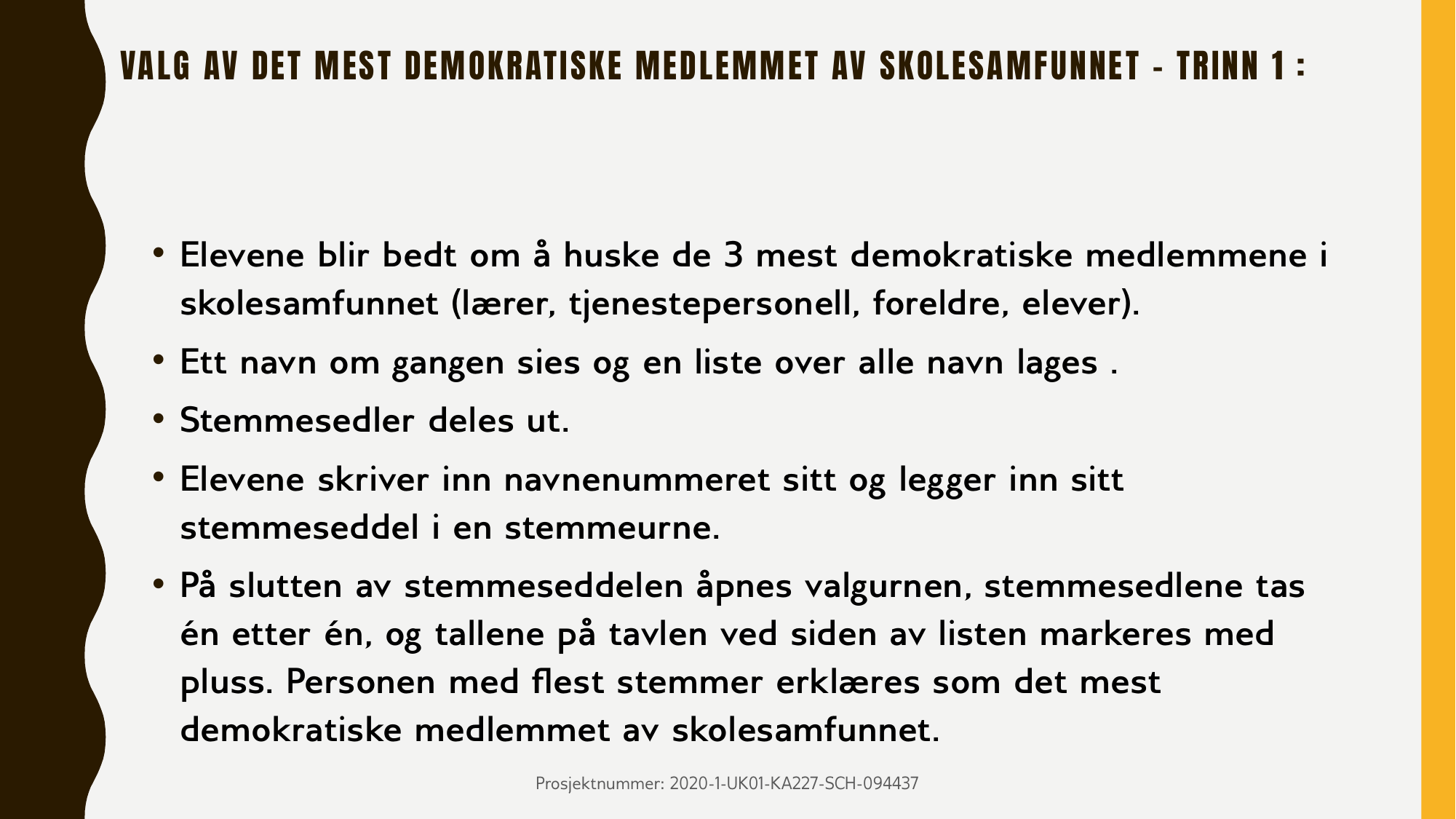

# Valg av det mest demokratiske medlemmet av skolesamfunnet - Trinn 1 :
Elevene blir bedt om å huske de 3 mest demokratiske medlemmene i skolesamfunnet (lærer, tjenestepersonell, foreldre, elever).
Ett navn om gangen sies og en liste over alle navn lages .
Stemmesedler deles ut.
Elevene skriver inn navnenummeret sitt og legger inn sitt stemmeseddel i en stemmeurne.
På slutten av stemmeseddelen åpnes valgurnen, stemmesedlene tas én etter én, og tallene på tavlen ved siden av listen markeres med pluss. Personen med flest stemmer erklæres som det mest demokratiske medlemmet av skolesamfunnet.
Prosjektnummer: 2020-1-UK01-KA227-SCH-094437